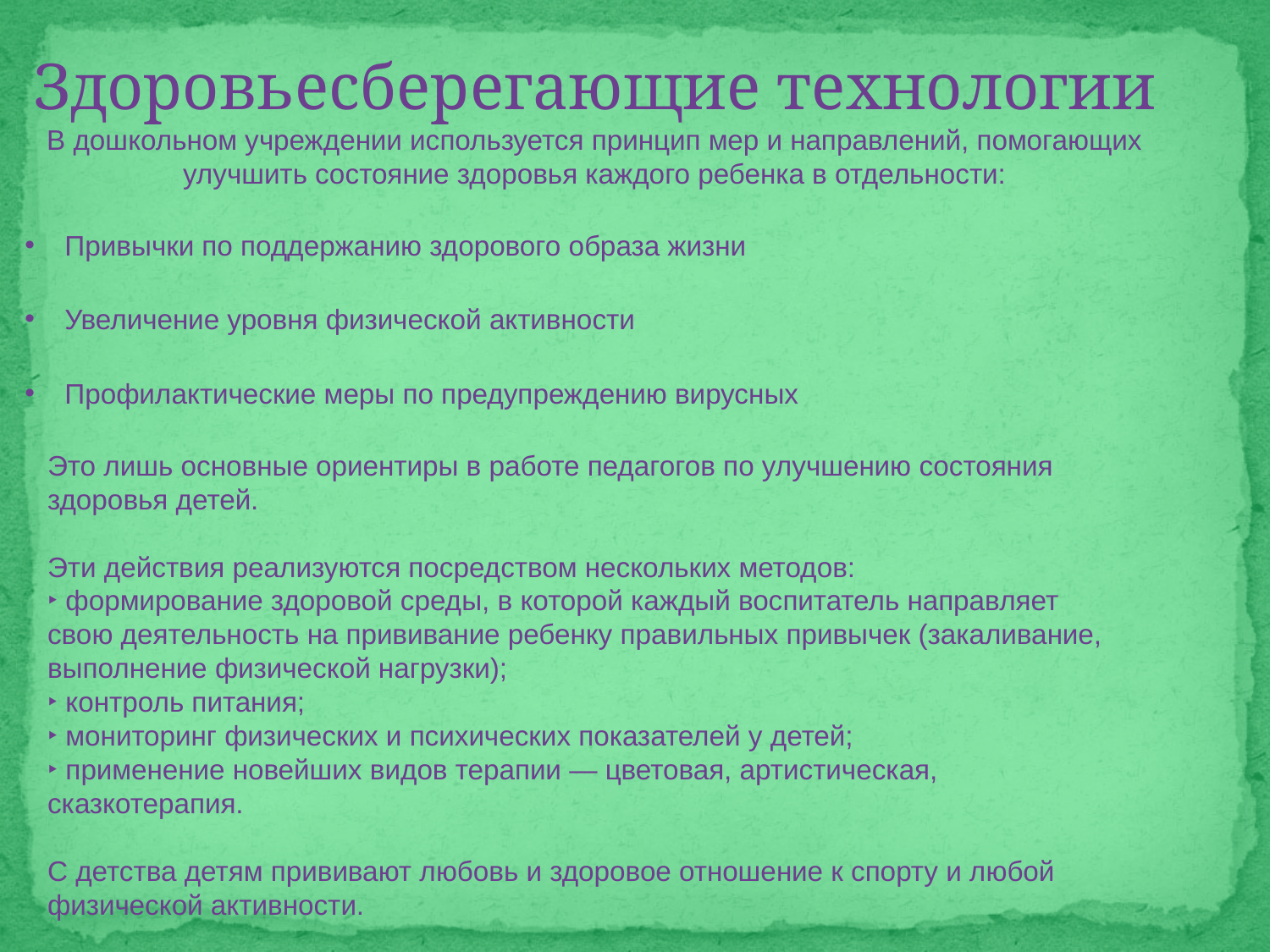

Здоровьесберегающие технологии
В дошкольном учреждении используется принцип мер и направлений, помогающих улучшить состояние здоровья каждого ребенка в отдельности:

Привычки по поддержанию здорового образа жизни

Увеличение уровня физической активности

Профилактические меры по предупреждению вирусных

Это лишь основные ориентиры в работе педагогов по улучшению состояния здоровья детей.
Эти действия реализуются посредством нескольких методов:
‣ формирование здоровой среды, в которой каждый воспитатель направляет свою деятельность на прививание ребенку правильных привычек (закаливание, выполнение физической нагрузки);
‣ контроль питания;
‣ мониторинг физических и психических показателей у детей;
‣ применение новейших видов терапии — цветовая, артистическая, сказкотерапия.
С детства детям прививают любовь и здоровое отношение к спорту и любой физической активности.